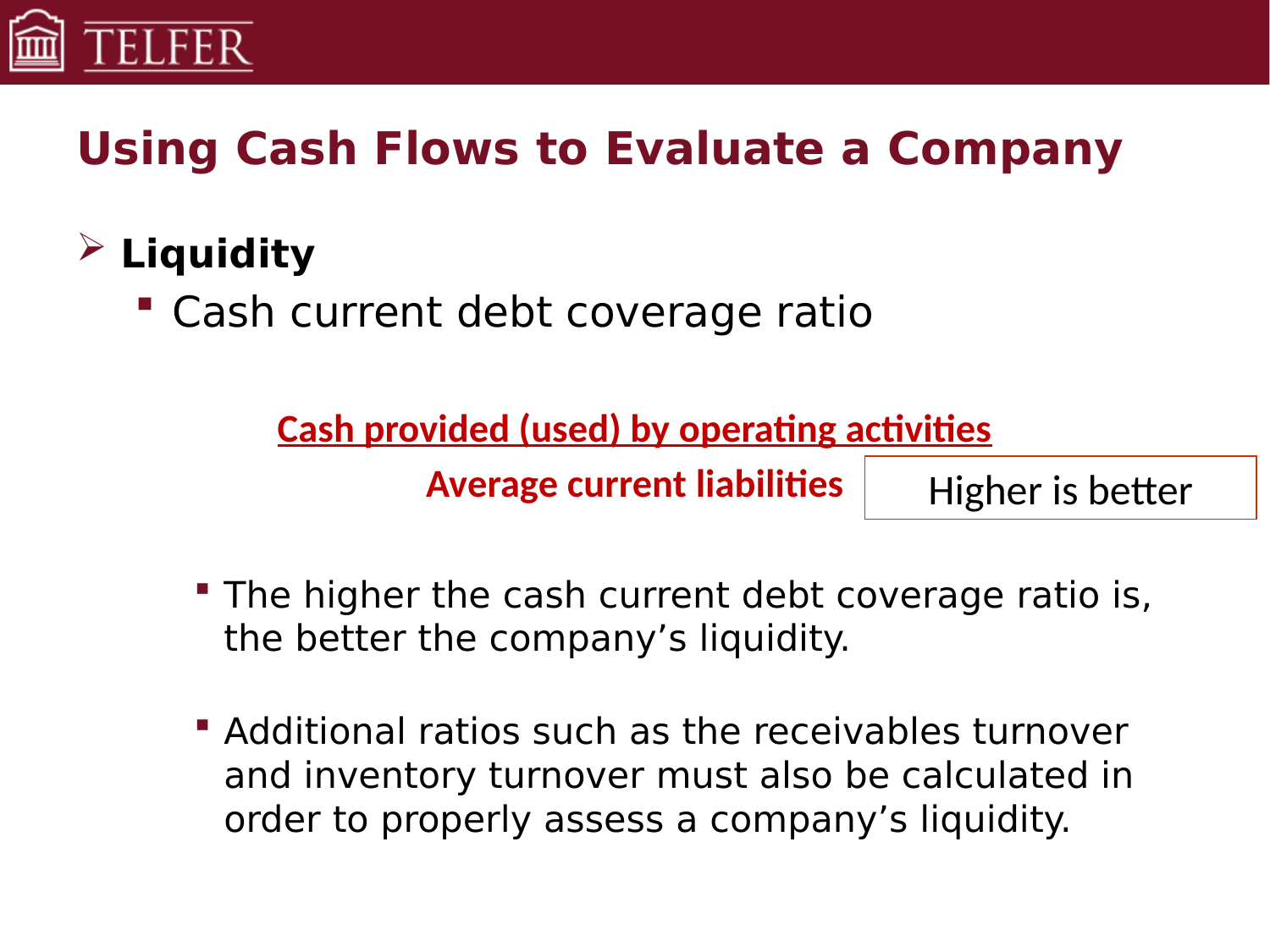

# Using Cash Flows to Evaluate a Company
Liquidity
Cash current debt coverage ratio

Cash provided (used) by operating activities
Average current liabilities

The higher the cash current debt coverage ratio is, the better the company’s liquidity.

Additional ratios such as the receivables turnover and inventory turnover must also be calculated in order to properly assess a company’s liquidity.

Higher is better